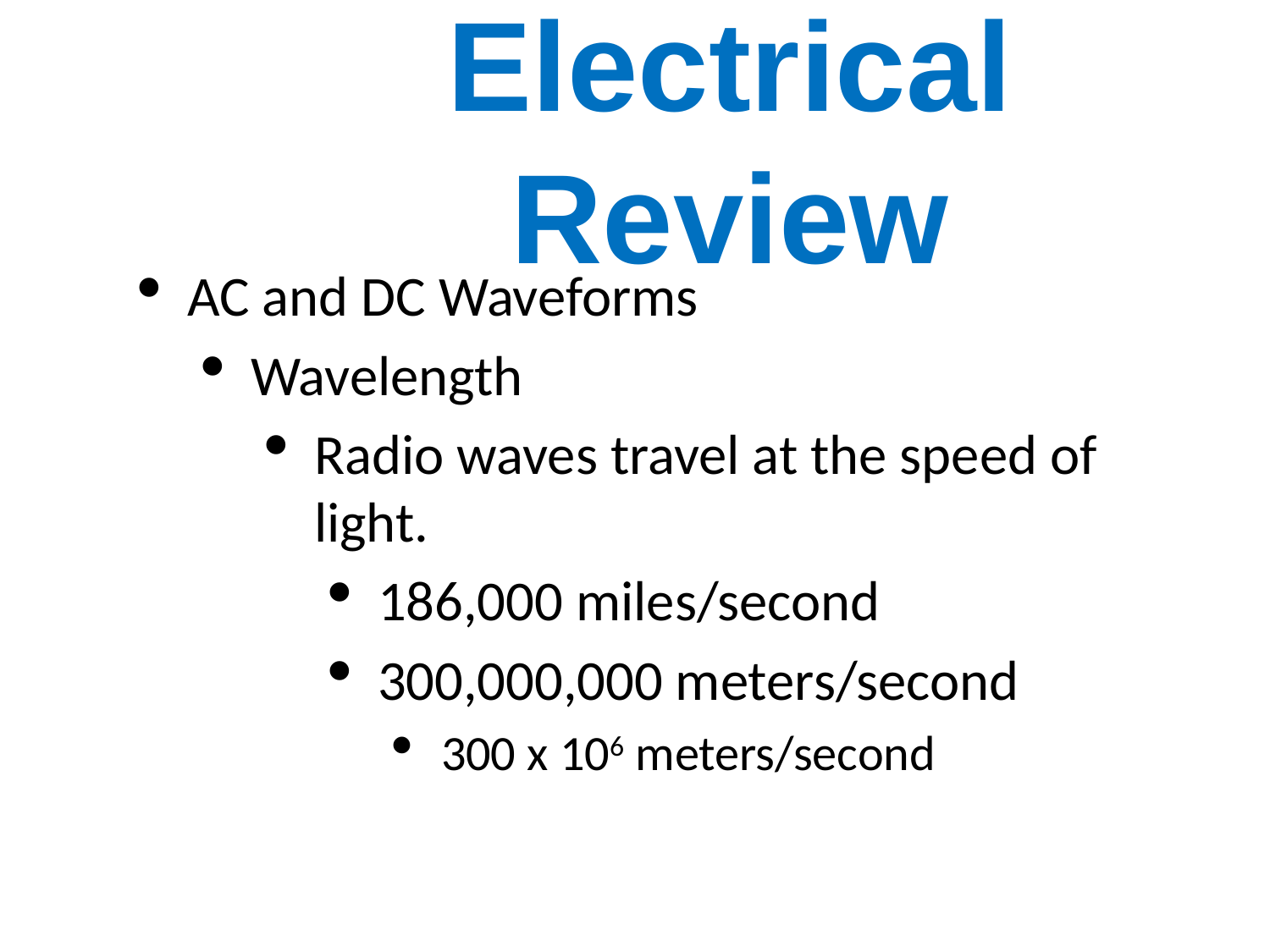

Electrical Review
AC and DC Waveforms
Wavelength
Radio waves travel at the speed of light.
186,000 miles/second
300,000,000 meters/second
300 x 106 meters/second